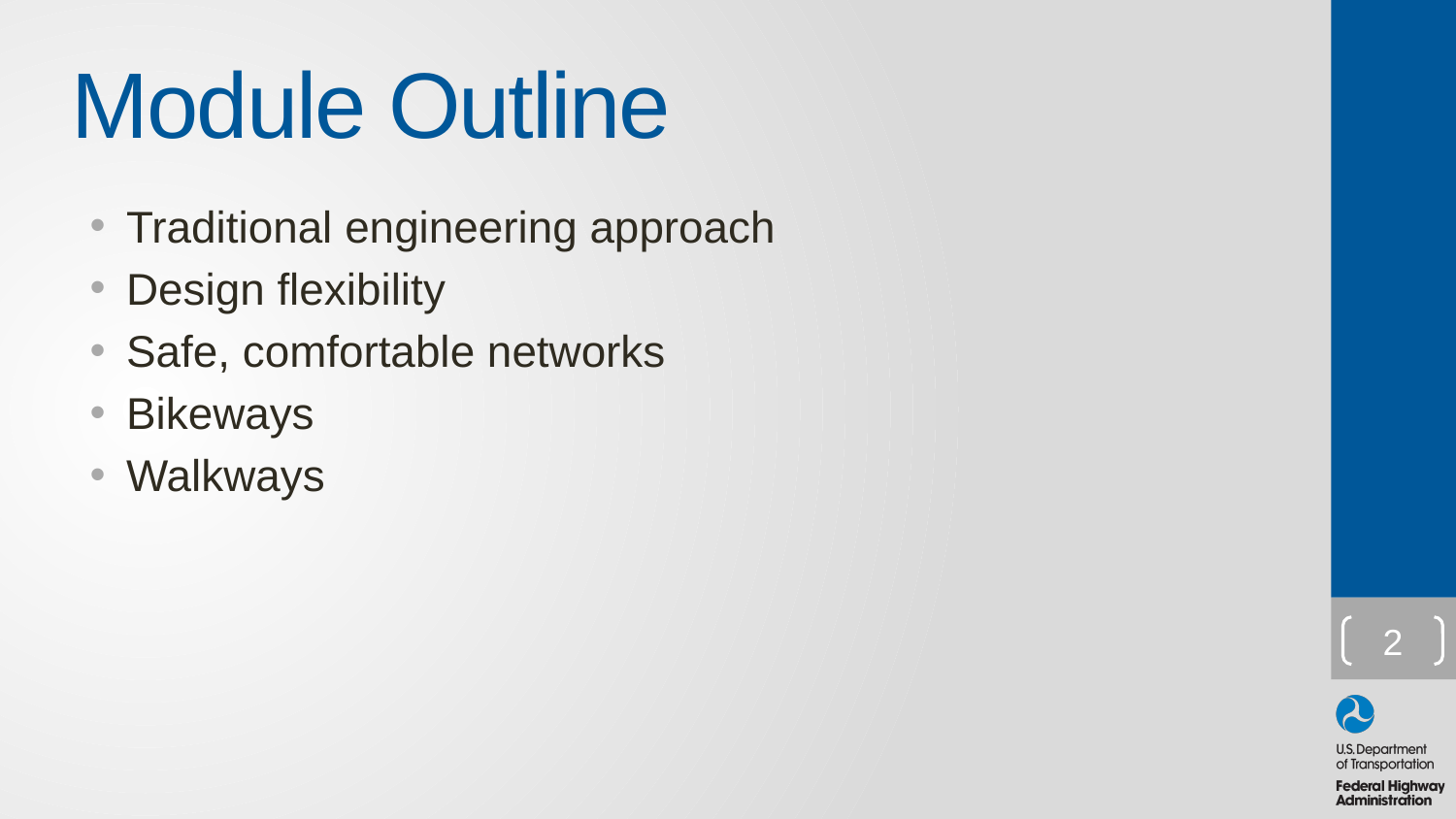

# Module Outline
Traditional engineering approach
Design flexibility
Safe, comfortable networks
Bikeways
Walkways

2